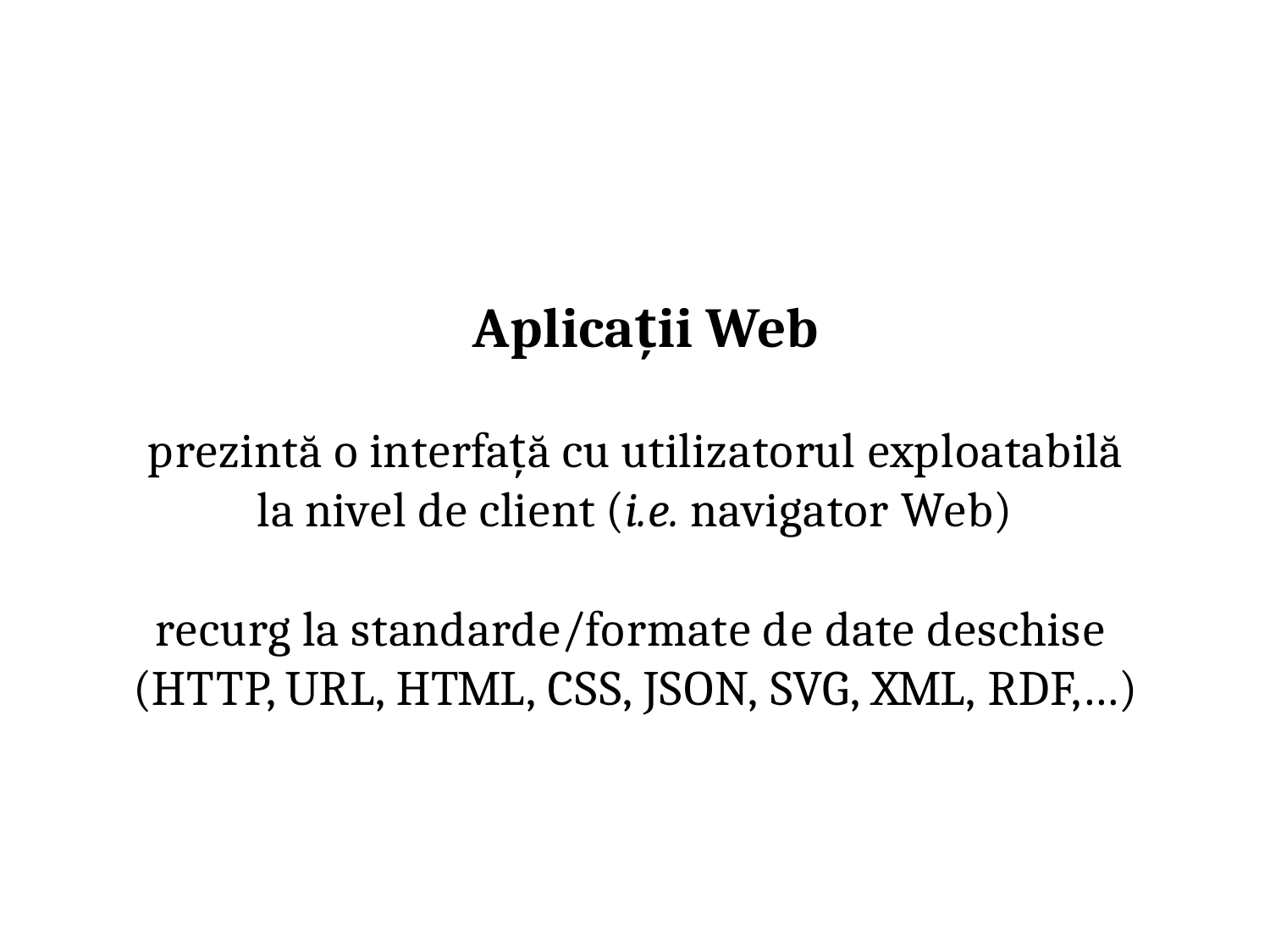

# Aplicații Web
prezintă o interfață cu utilizatorul exploatabilă
la nivel de client (i.e. navigator Web)

recurg la standarde/formate de date deschise  (HTTP, URL, HTML, CSS, JSON, SVG, XML, RDF,…)